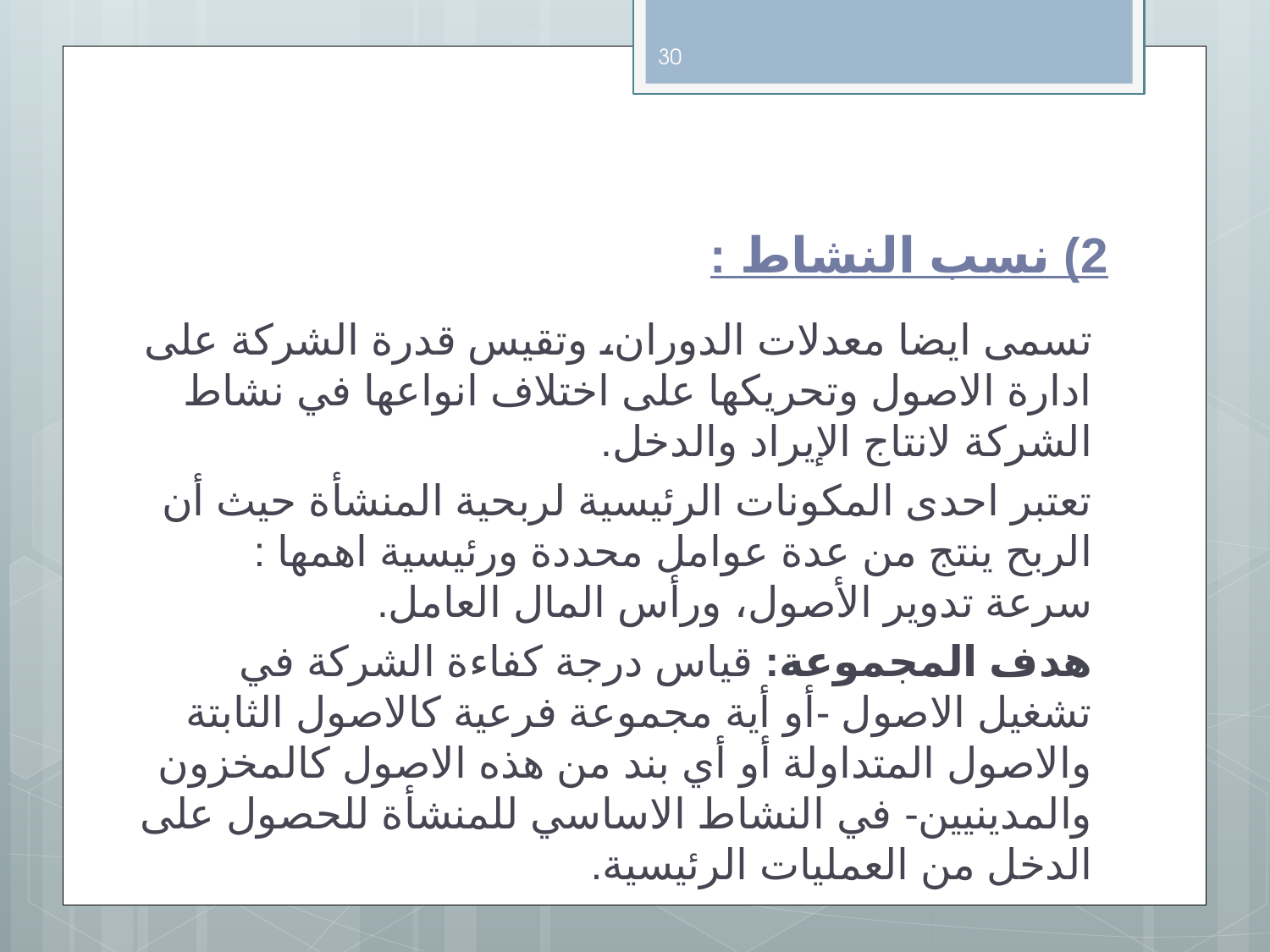

30
# 2) نسب النشاط :
تسمى ايضا معدلات الدوران، وتقيس قدرة الشركة على ادارة الاصول وتحريكها على اختلاف انواعها في نشاط الشركة لانتاج الإيراد والدخل.
تعتبر احدى المكونات الرئيسية لربحية المنشأة حيث أن الربح ينتج من عدة عوامل محددة ورئيسية اهمها : سرعة تدوير الأصول، ورأس المال العامل.
هدف المجموعة: قياس درجة كفاءة الشركة في تشغيل الاصول -أو أية مجموعة فرعية كالاصول الثابتة والاصول المتداولة أو أي بند من هذه الاصول كالمخزون والمدينيين- في النشاط الاساسي للمنشأة للحصول على الدخل من العمليات الرئيسية.